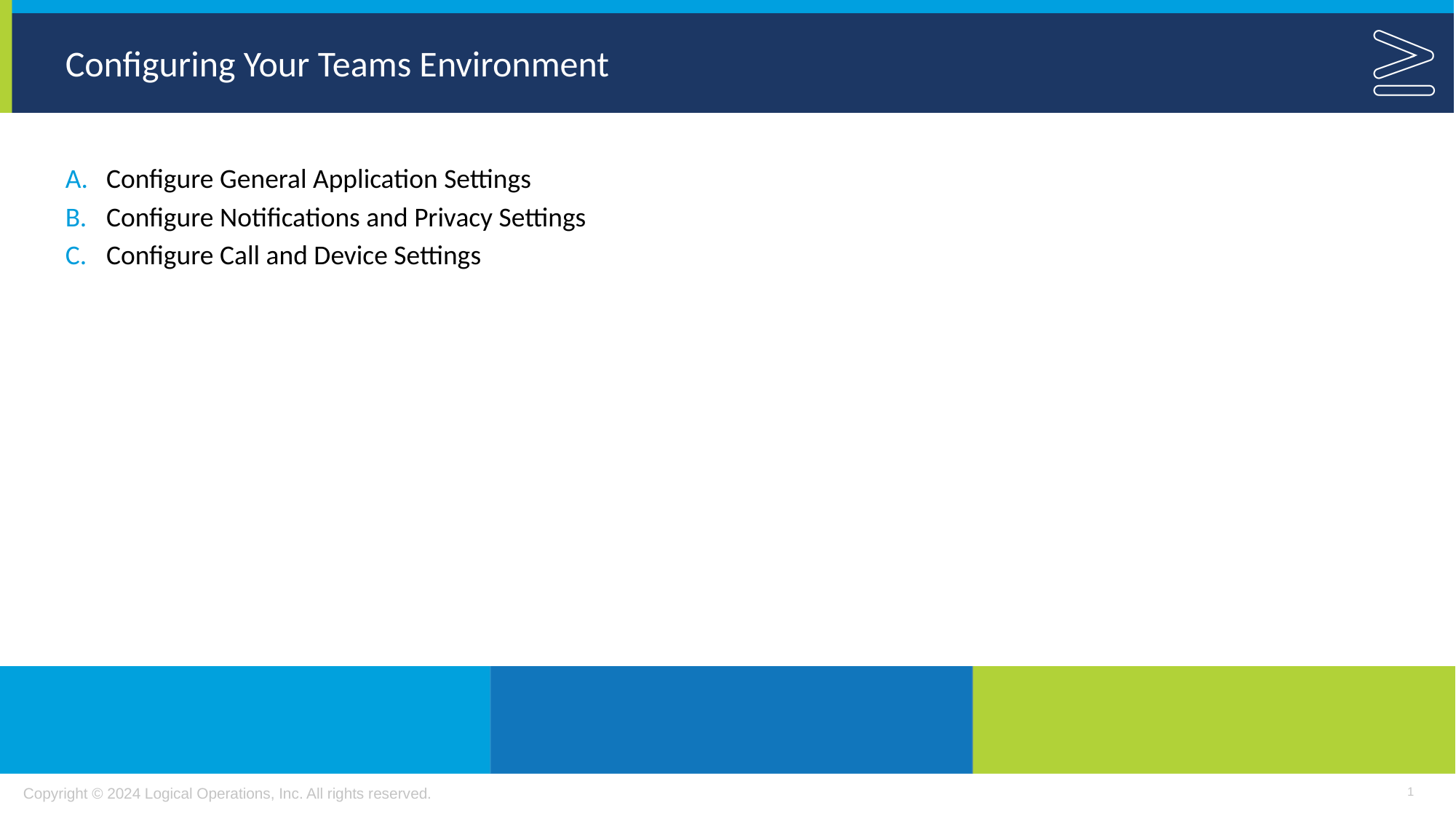

# Configuring Your Teams Environment
Configure General Application Settings
Configure Notifications and Privacy Settings
Configure Call and Device Settings
1